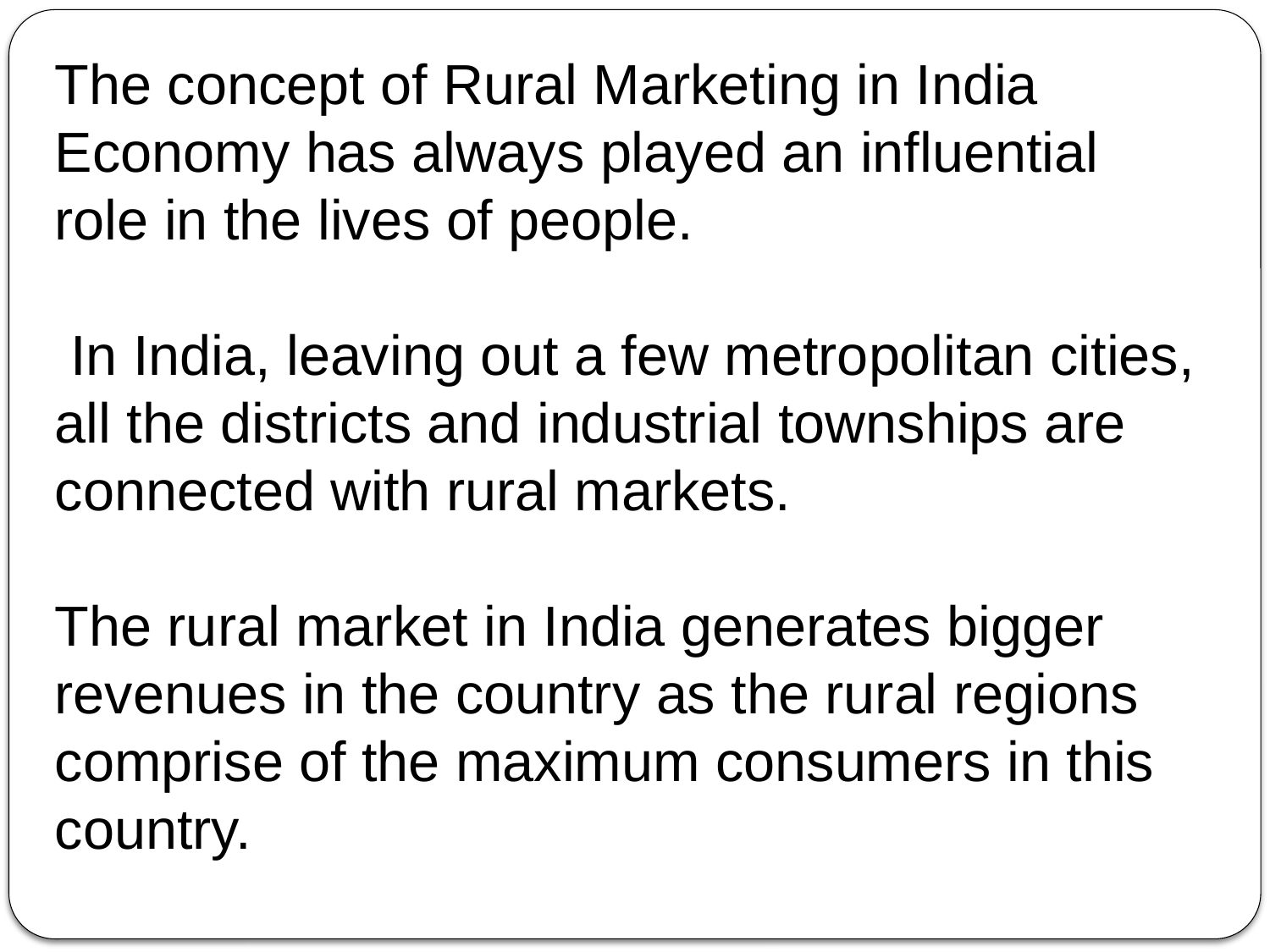

The concept of Rural Marketing in India Economy has always played an influential role in the lives of people.

 In India, leaving out a few metropolitan cities, all the districts and industrial townships are connected with rural markets.

The rural market in India generates bigger revenues in the country as the rural regions comprise of the maximum consumers in this country.